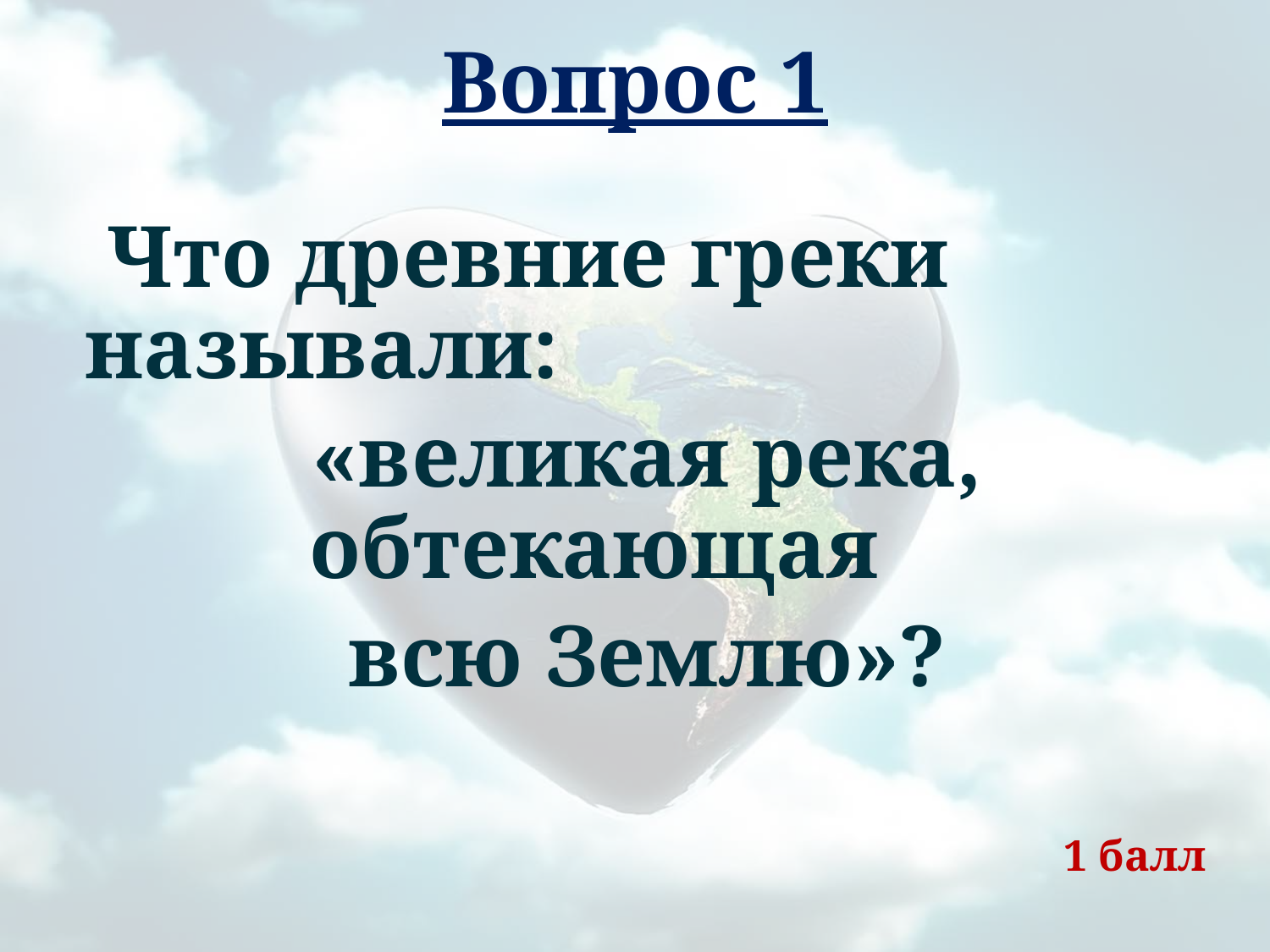

# Вопрос 1
	 Что древние греки называли:
«великая река, обтекающая
всю Землю»?

1 балл